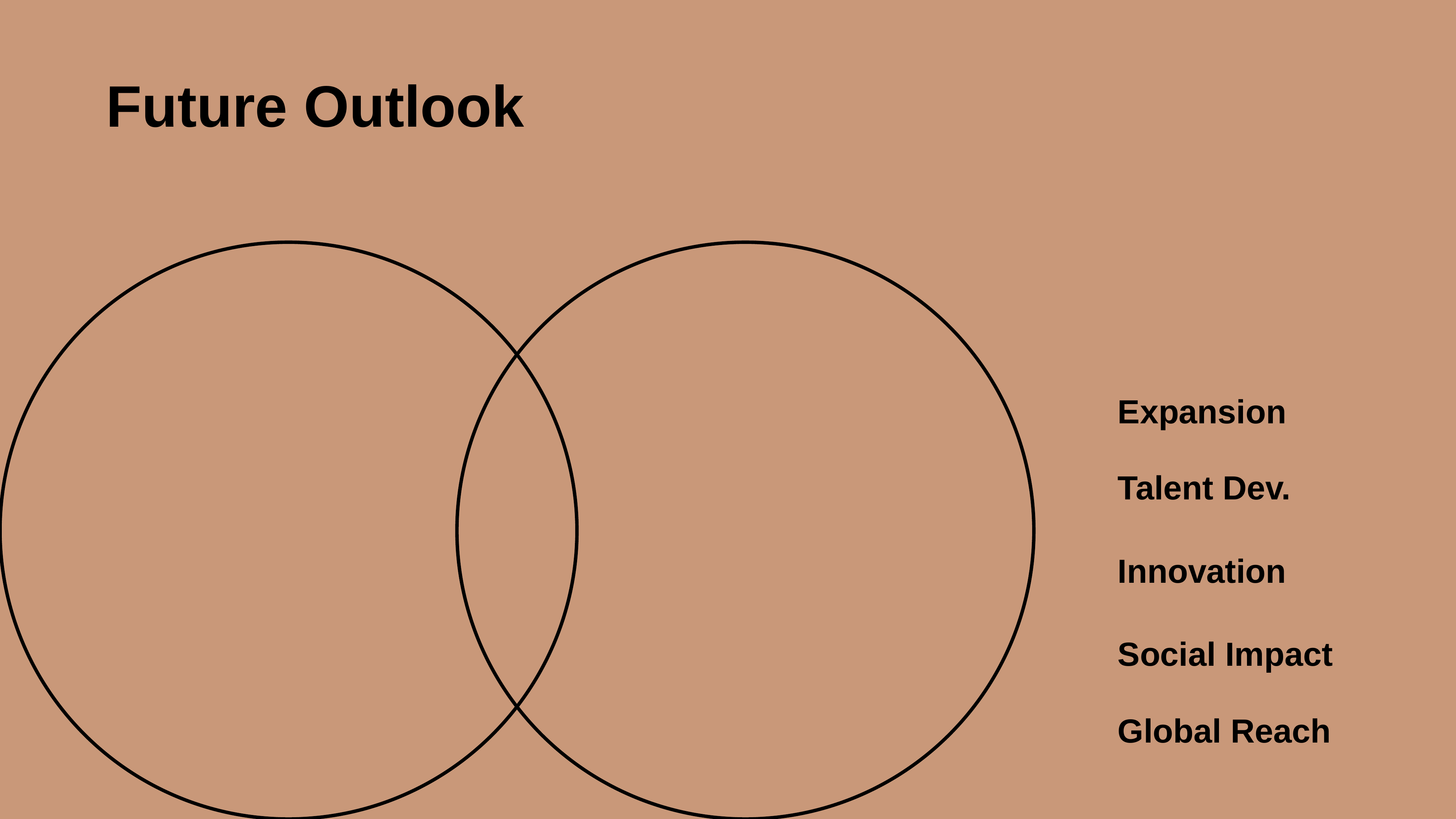

Future Outlook
Expansion
Talent Dev.
Innovation
Social Impact
Global Reach